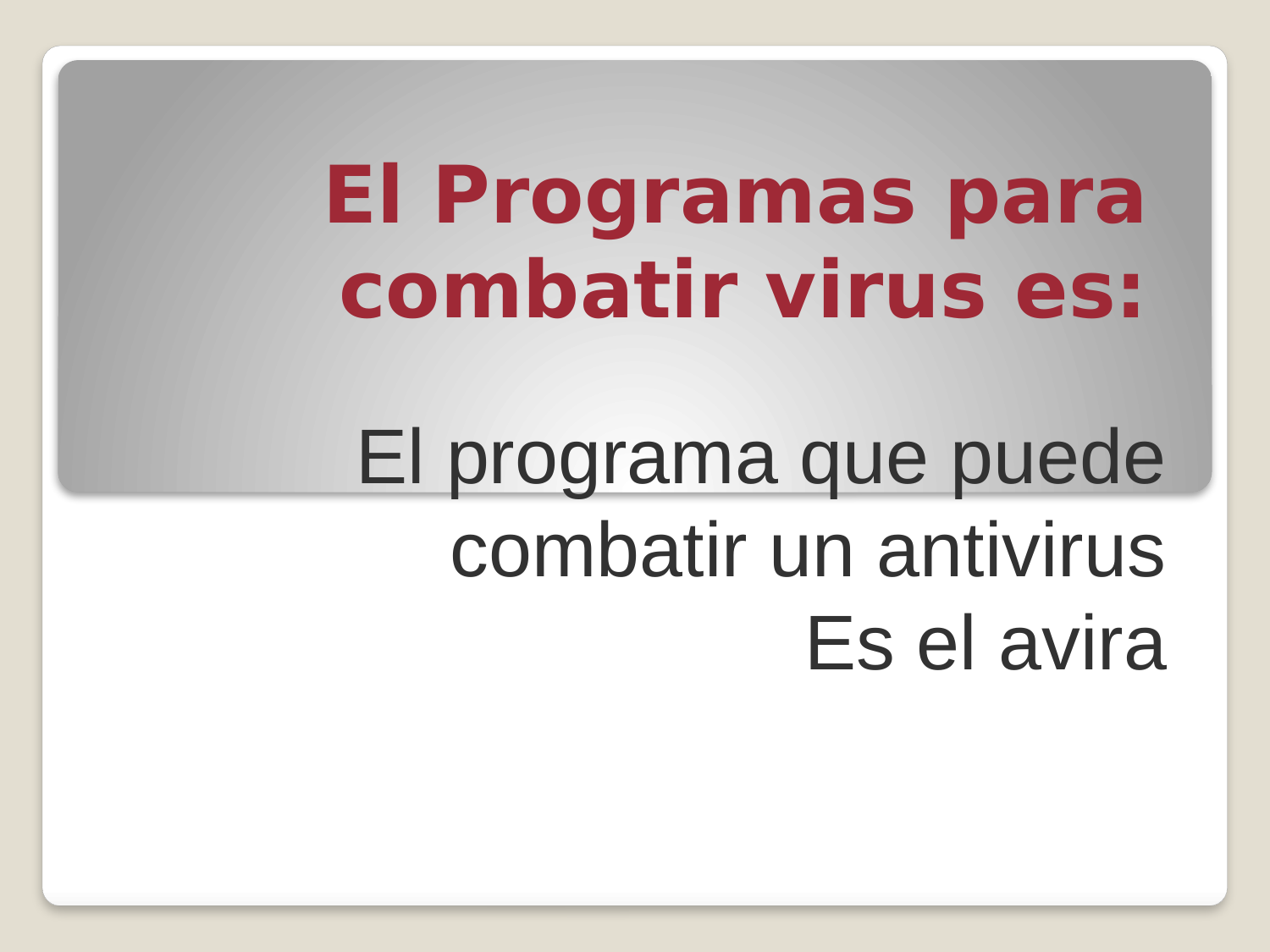

# El Programas para combatir virus es:
El programa que puede combatir un antivirus
Es el avira